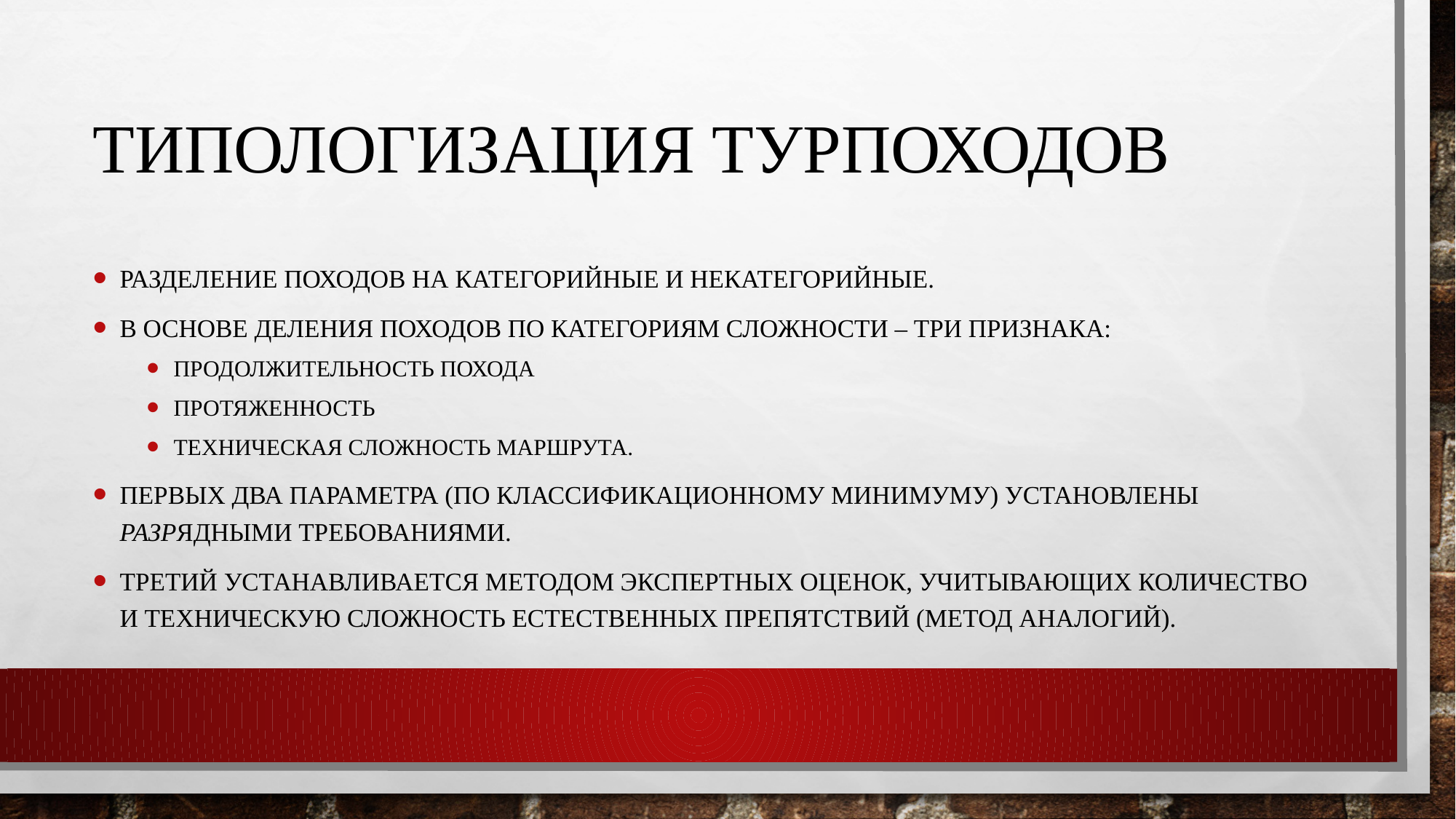

# Типологизация турпоходов
Разделение походов на категорийные и некатегорийные.
В основе деления походов по категориям сложности – три признака:
продолжительность похода
протяженность
техническая сложность маршрута.
Первых два параметра (по классификационному минимуму) установлены разрядными требованиями.
Третий устанавливается методом экспертных оценок, учитывающих количество и техническую сложность естественных препятствий (метод аналогий).